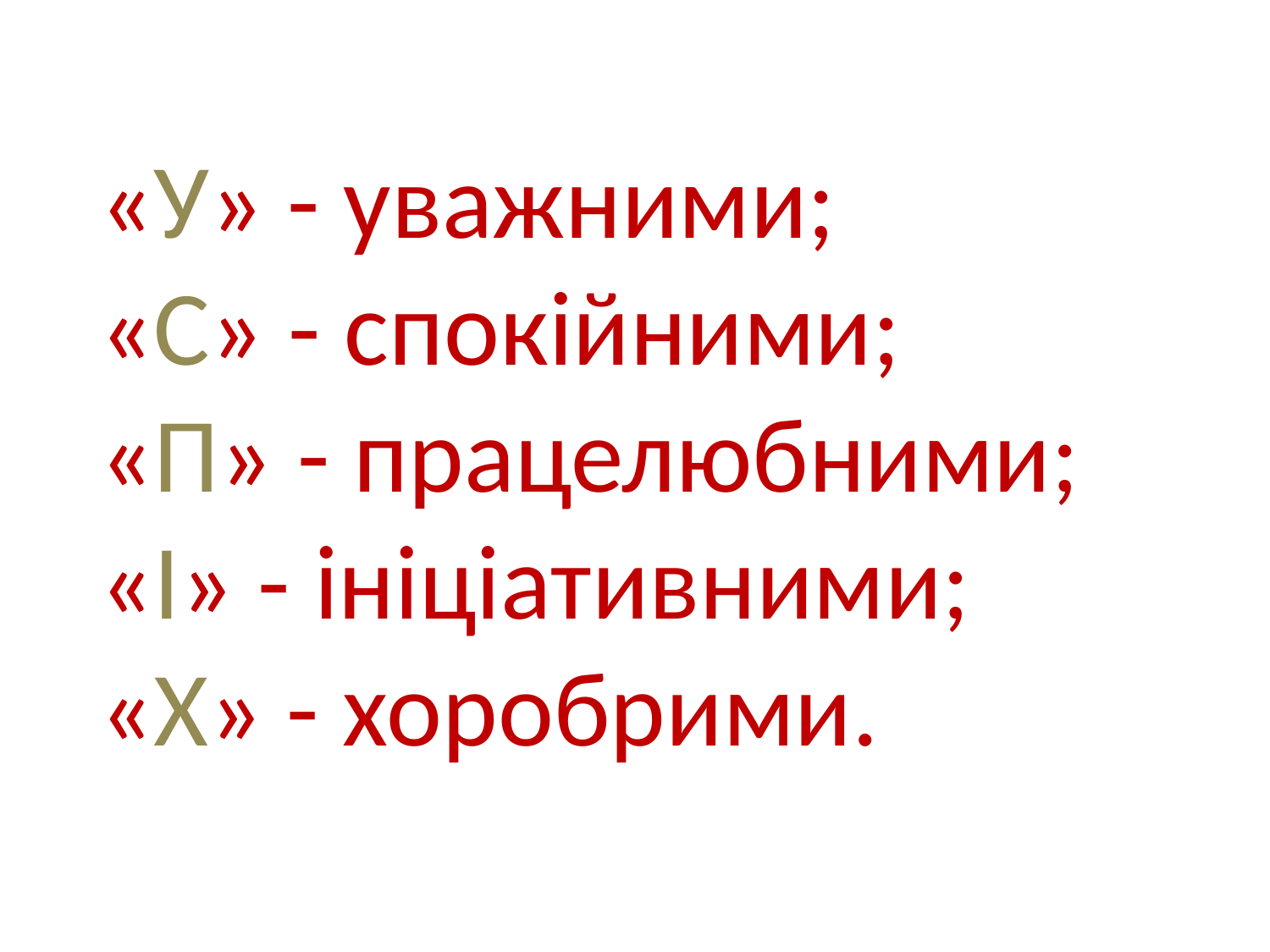

«У» - уважними;
«С» - спокійними;
«П» - працелюбними;
«І» - ініціативними;
«Х» - хоробрими.